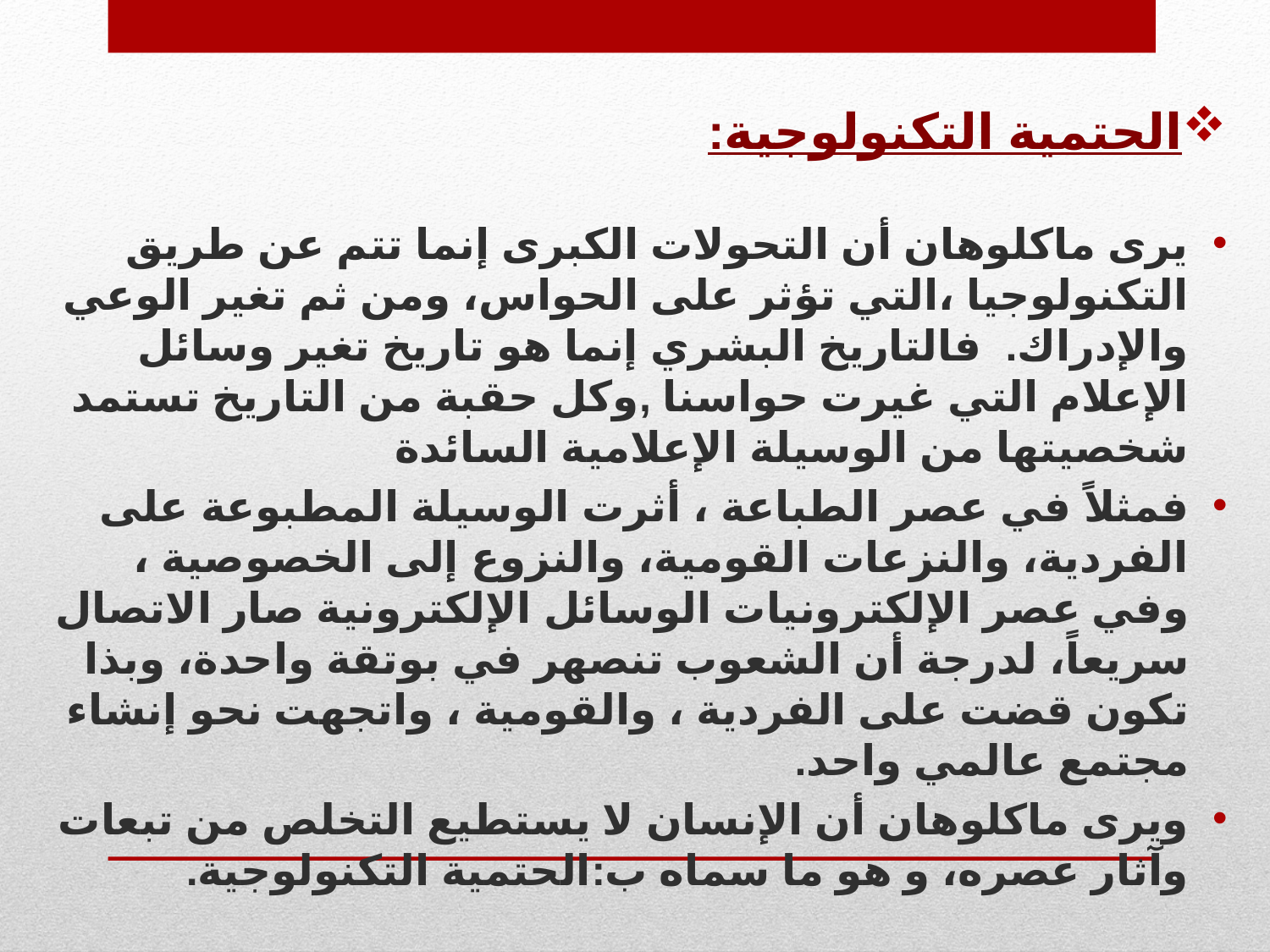

الحتمية التكنولوجية:

يرى ماكلوهان أن التحولات الكبرى إنما تتم عن طريق التكنولوجيا ،التي تؤثر على الحواس، ومن ثم تغير الوعي والإدراك.  فالتاريخ البشري إنما هو تاريخ تغير وسائل الإعلام التي غيرت حواسنا ,وكل حقبة من التاريخ تستمد شخصيتها من الوسيلة الإعلامية السائدة
فمثلاً في عصر الطباعة ، أثرت الوسيلة المطبوعة على الفردية، والنزعات القومية، والنزوع إلى الخصوصية ، وفي عصر الإلكترونيات الوسائل الإلكترونية صار الاتصال سريعاً، لدرجة أن الشعوب تنصهر في بوتقة واحدة، وبذا تكون قضت على الفردية ، والقومية ، واتجهت نحو إنشاء مجتمع عالمي واحد.
ويرى ماكلوهان أن الإنسان لا يستطيع التخلص من تبعات وآثار عصره، و هو ما سماه ب:الحتمية التكنولوجية.